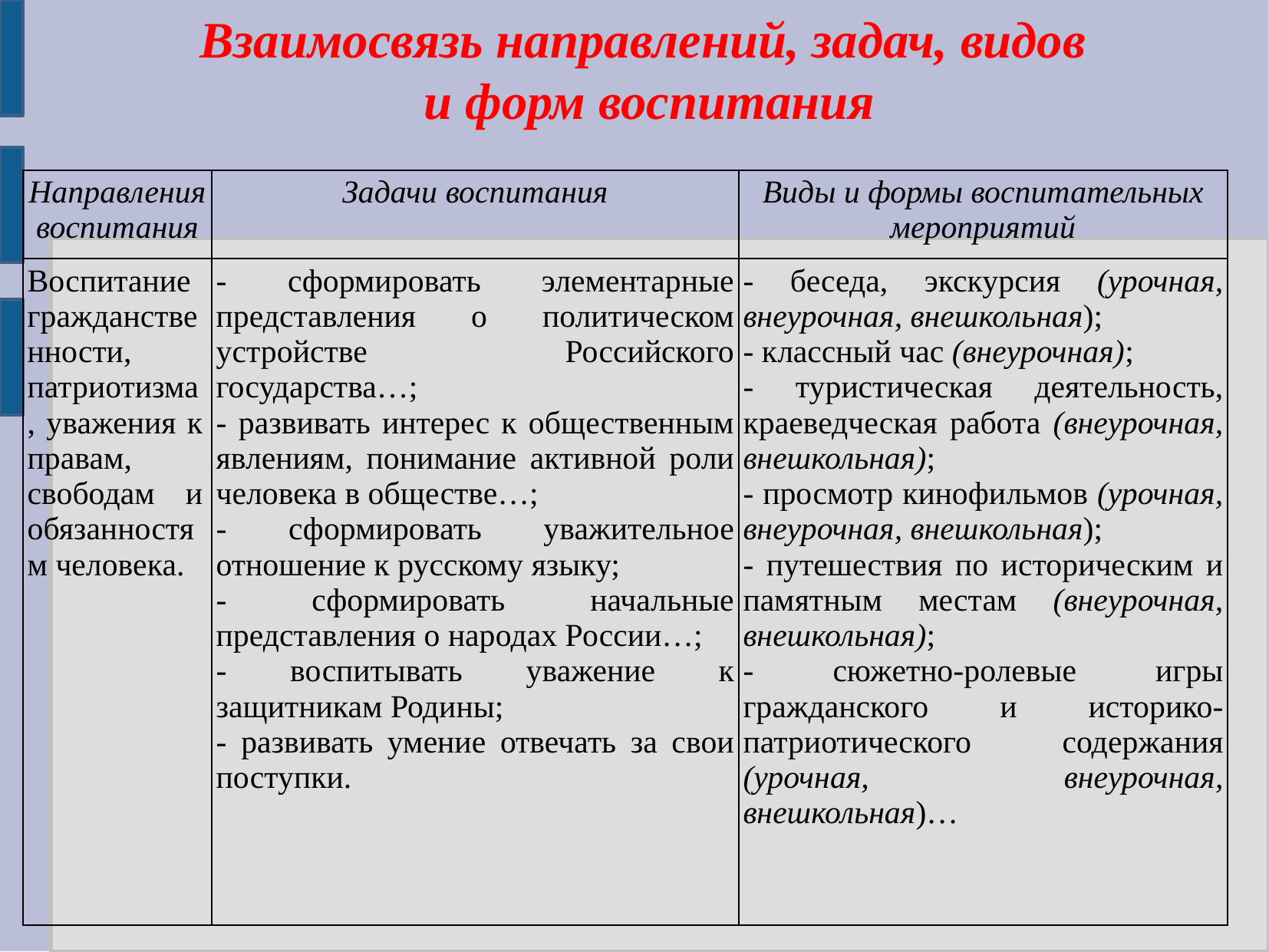

Взаимосвязь направлений, задач, видов
 и форм воспитания

| Направления воспитания | Задачи воспитания | Виды и формы воспитательных мероприятий |
| --- | --- | --- |
| Воспитание гражданственности, патриотизма, уважения к правам, свободам и обязанностям человека. | - сформировать элементарные представления о политическом устройстве Российского государства…; - развивать интерес к общественным явлениям, понимание активной роли человека в обществе…; - сформировать уважительное отношение к русскому языку; - сформировать начальные представления о народах России…; - воспитывать уважение к защитникам Родины; - развивать умение отвечать за свои поступки. | - беседа, экскурсия (урочная, внеурочная, внешкольная); - классный час (внеурочная); - туристическая деятельность, краеведческая работа (внеурочная, внешкольная); - просмотр кинофильмов (урочная, внеурочная, внешкольная); - путешествия по историческим и памятным местам (внеурочная, внешкольная); - сюжетно-ролевые игры гражданского и историко-патриотического содержания (урочная, внеурочная, внешкольная)… |